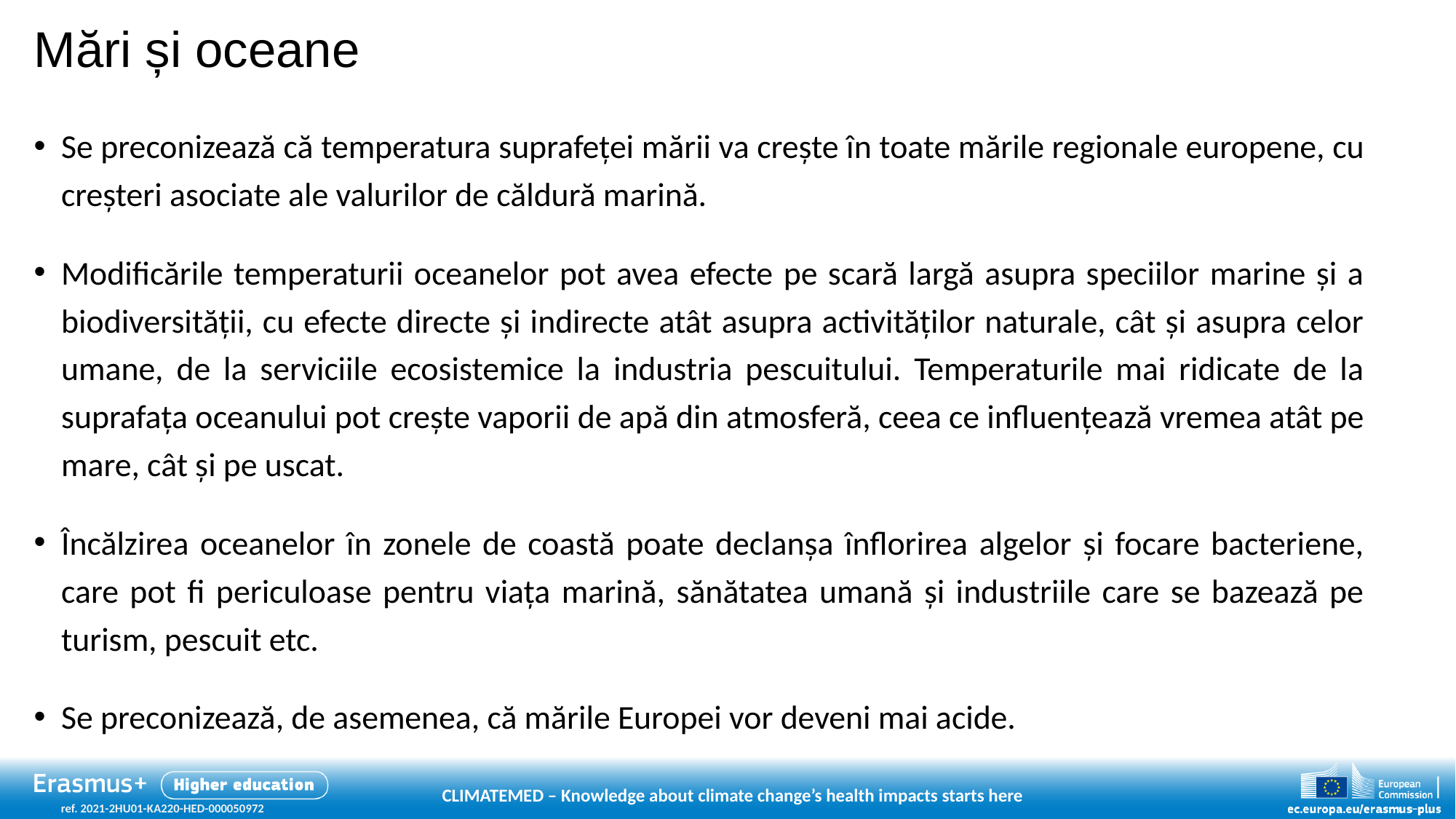

# Mări și oceane
Se preconizează că temperatura suprafeței mării va crește în toate mările regionale europene, cu creșteri asociate ale valurilor de căldură marină.
Modificările temperaturii oceanelor pot avea efecte pe scară largă asupra speciilor marine și a biodiversității, cu efecte directe și indirecte atât asupra activităților naturale, cât și asupra celor umane, de la serviciile ecosistemice la industria pescuitului. Temperaturile mai ridicate de la suprafața oceanului pot crește vaporii de apă din atmosferă, ceea ce influențează vremea atât pe mare, cât și pe uscat.
Încălzirea oceanelor în zonele de coastă poate declanșa înflorirea algelor și focare bacteriene, care pot fi periculoase pentru viața marină, sănătatea umană și industriile care se bazează pe turism, pescuit etc.
Se preconizează, de asemenea, că mările Europei vor deveni mai acide.